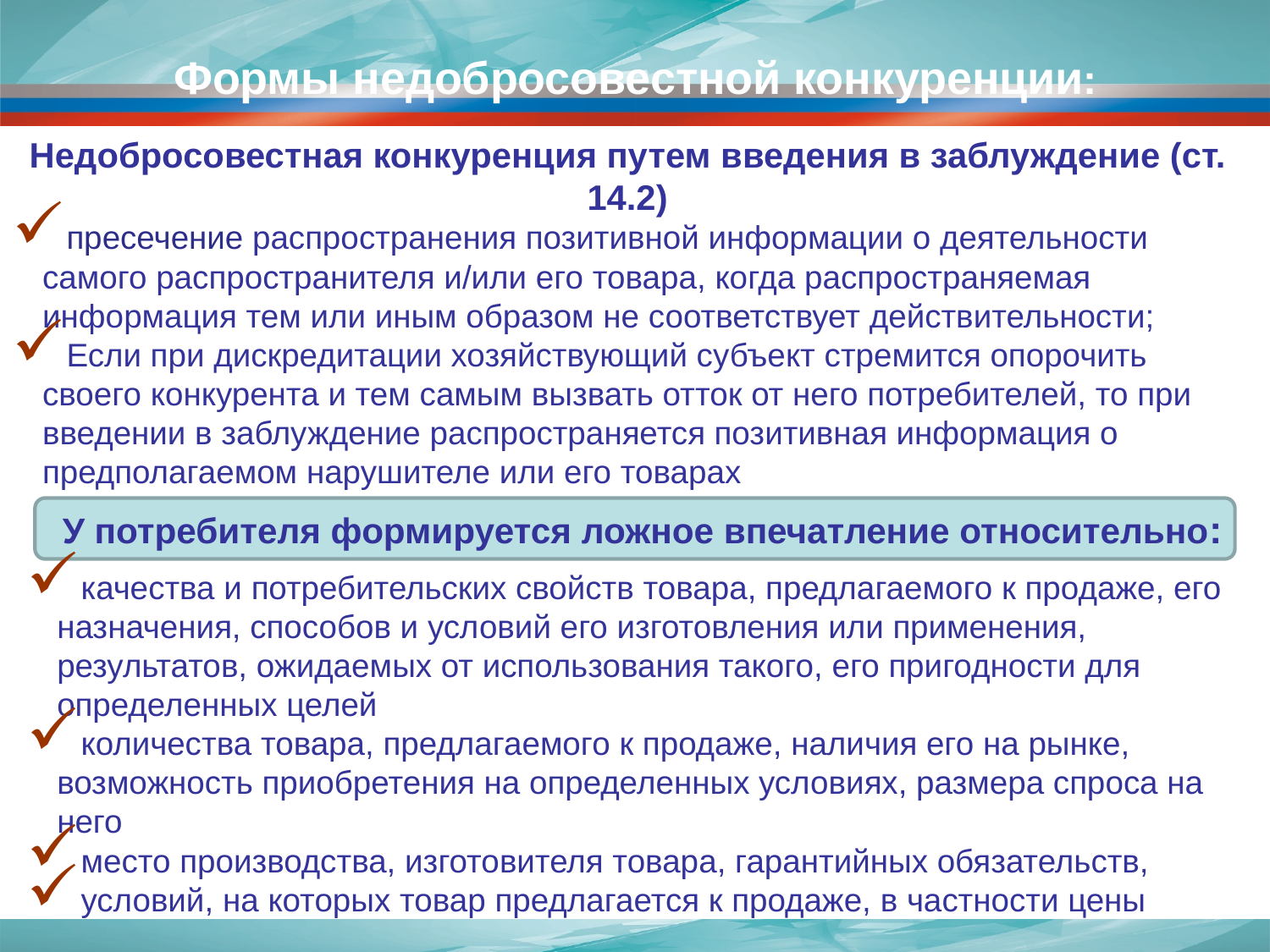

Формы недобросовестной конкуренции:
Недобросовестная конкуренция путем введения в заблуждение (ст. 14.2)
пресечение распространения позитивной информации о деятельности самого распространителя и/или его товара, когда распространяемая информация тем или иным образом не соответствует действительности;
Если при дискредитации хозяйствующий субъект стремится опорочить своего конкурента и тем самым вызвать отток от него потребителей, то при введении в заблуждение распространяется позитивная информация о предполагаемом нарушителе или его товарах
У потребителя формируется ложное впечатление относительно:

качества и потребительских свойств товара, предлагаемого к продаже, его назначения, способов и условий его изготовления или применения, результатов, ожидаемых от использования такого, его пригодности для определенных целей
количества товара, предлагаемого к продаже, наличия его на рынке, возможность приобретения на определенных условиях, размера спроса на него
место производства, изготовителя товара, гарантийных обязательств,
условий, на которых товар предлагается к продаже, в частности цены

35